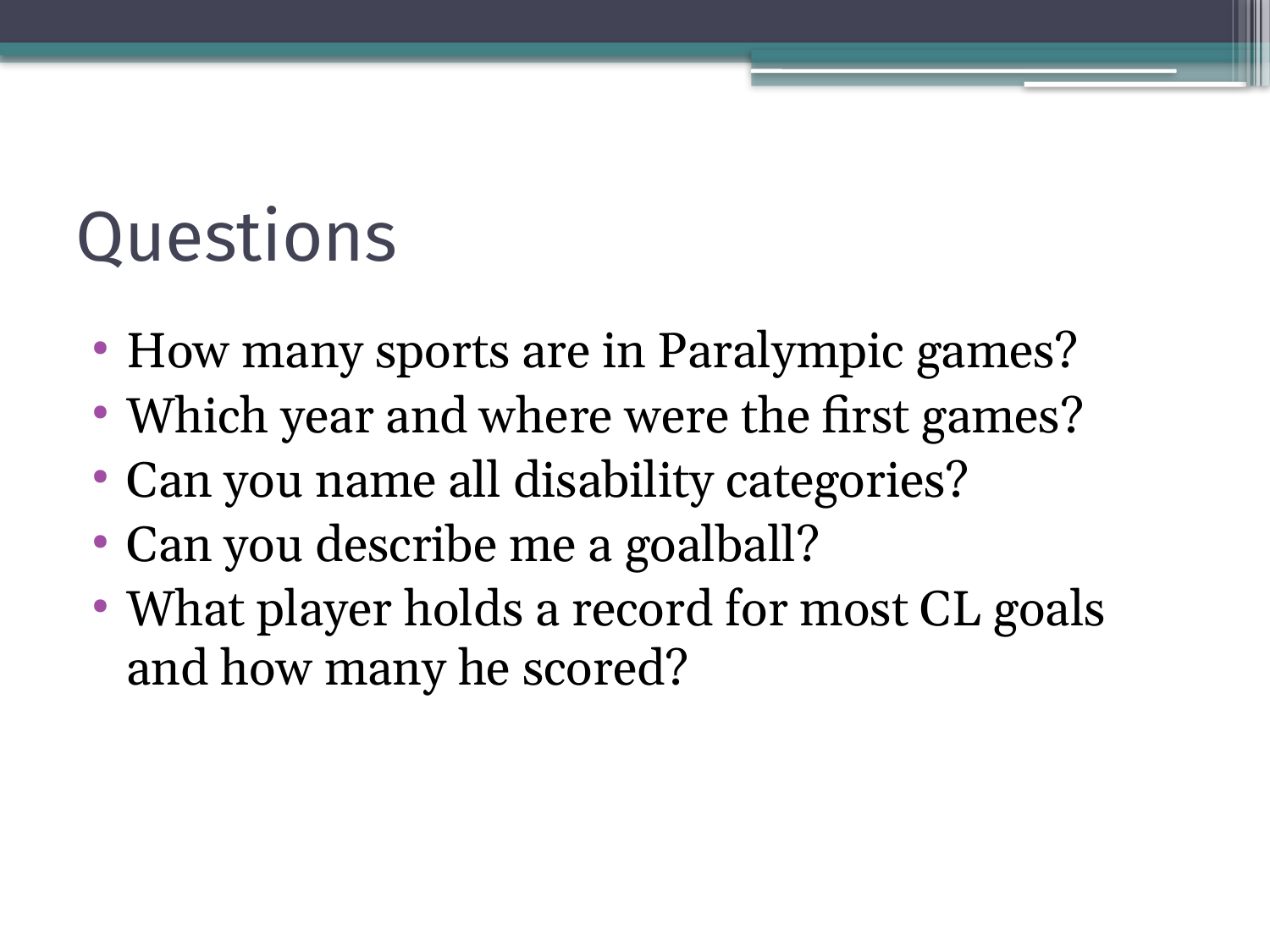

# Questions
How many sports are in Paralympic games?
Which year and where were the first games?
Can you name all disability categories?
Can you describe me a goalball?
What player holds a record for most CL goals and how many he scored?